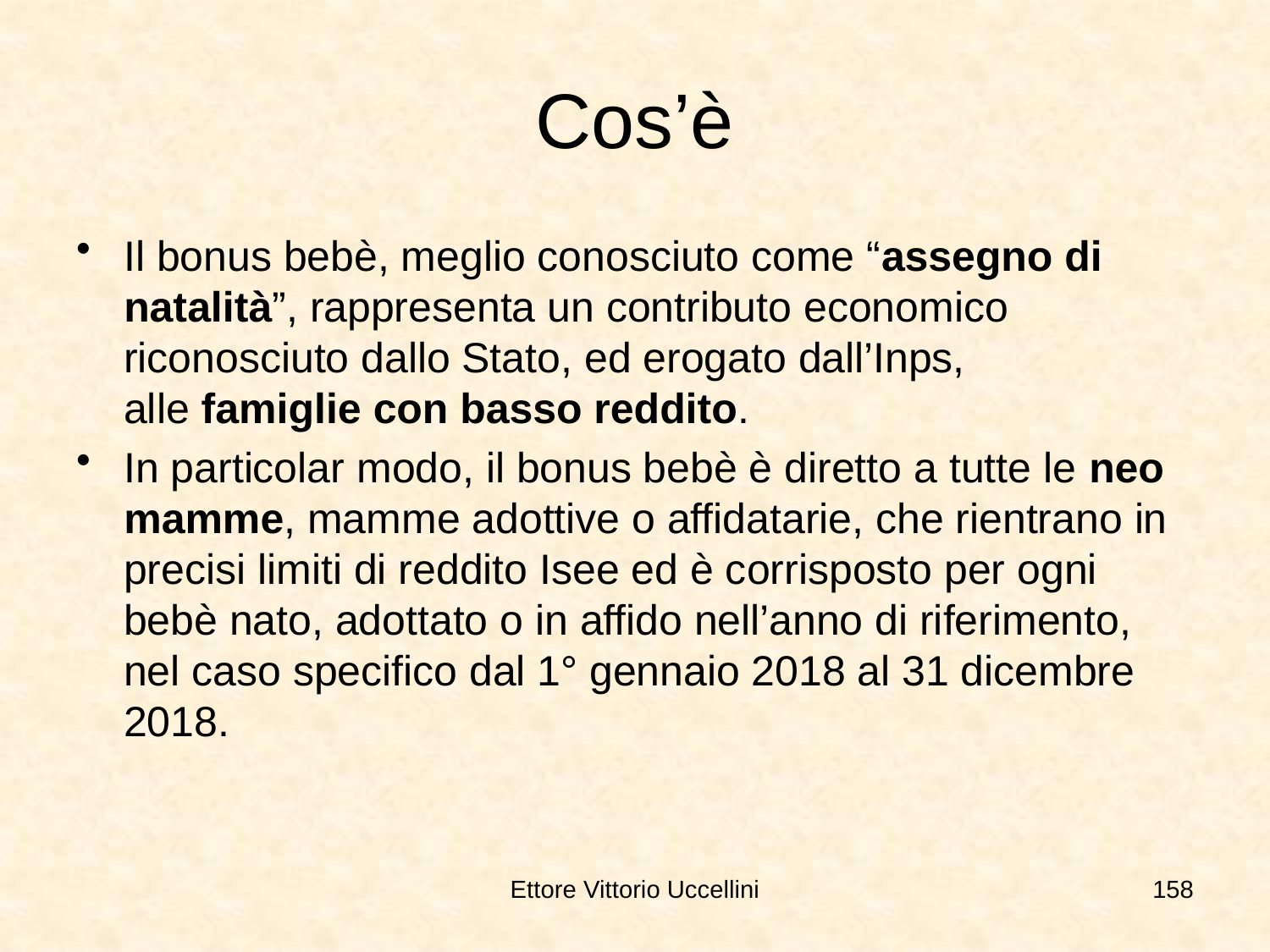

# Cos’è
Il bonus bebè, meglio conosciuto come “assegno di natalità”, rappresenta un contributo economico riconosciuto dallo Stato, ed erogato dall’Inps, alle famiglie con basso reddito.
In particolar modo, il bonus bebè è diretto a tutte le neo mamme, mamme adottive o affidatarie, che rientrano in precisi limiti di reddito Isee ed è corrisposto per ogni bebè nato, adottato o in affido nell’anno di riferimento, nel caso specifico dal 1° gennaio 2018 al 31 dicembre 2018.
Ettore Vittorio Uccellini
158